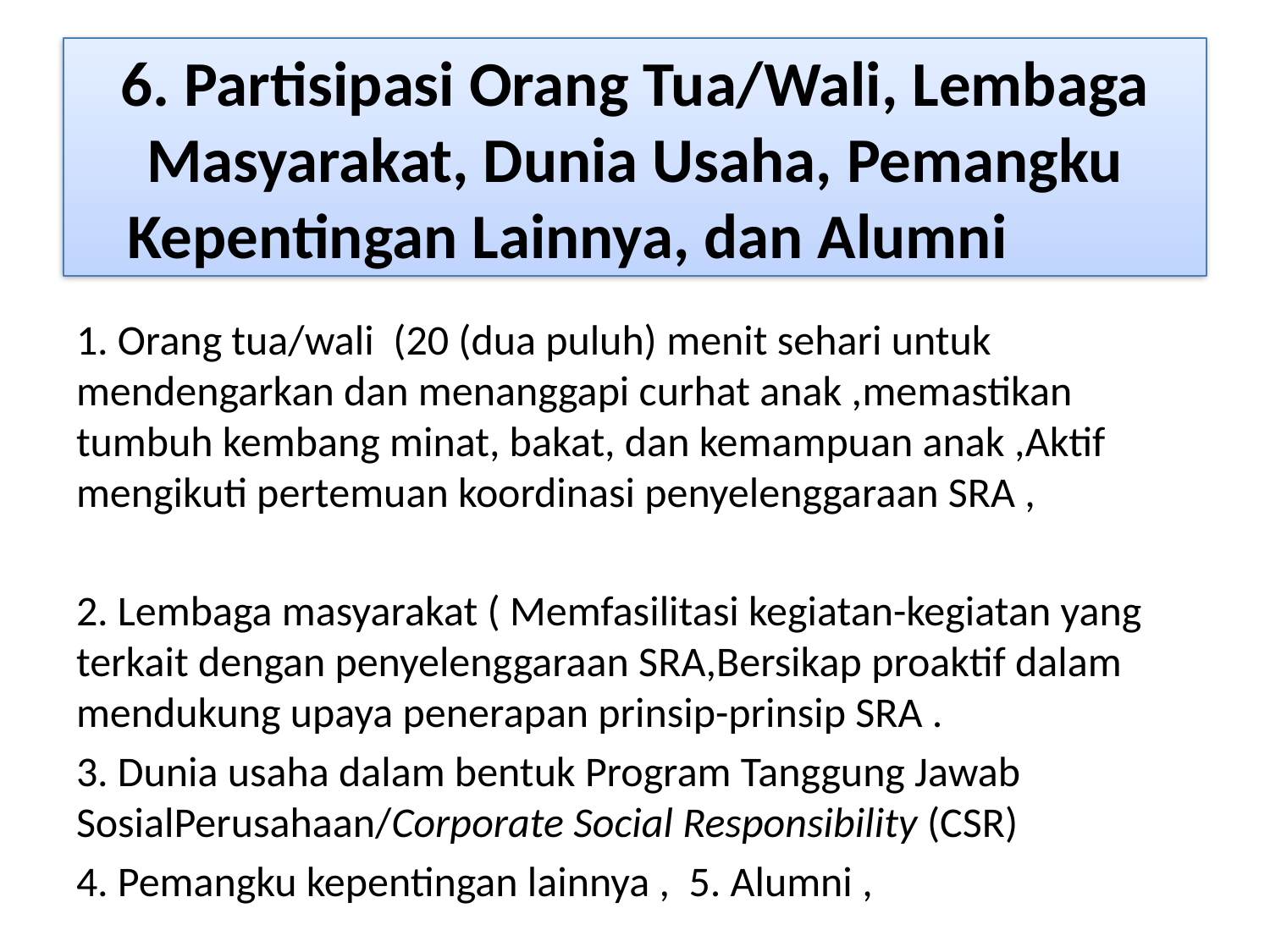

# 6. Partisipasi Orang Tua/Wali, Lembaga Masyarakat, Dunia Usaha, Pemangku Kepentingan Lainnya, dan Alumni
1. Orang tua/wali  (20 (dua puluh) menit sehari untuk mendengarkan dan menanggapi curhat anak ,memastikan tumbuh kembang minat, bakat, dan kemampuan anak ,Aktif mengikuti pertemuan koordinasi penyelenggaraan SRA ,

2. Lembaga masyarakat ( Memfasilitasi kegiatan-kegiatan yang terkait dengan penyelenggaraan SRA,Bersikap proaktif dalam mendukung upaya penerapan prinsip-prinsip SRA .
3. Dunia usaha dalam bentuk Program Tanggung Jawab SosialPerusahaan/Corporate Social Responsibility (CSR)
4. Pemangku kepentingan lainnya ,  5. Alumni ,